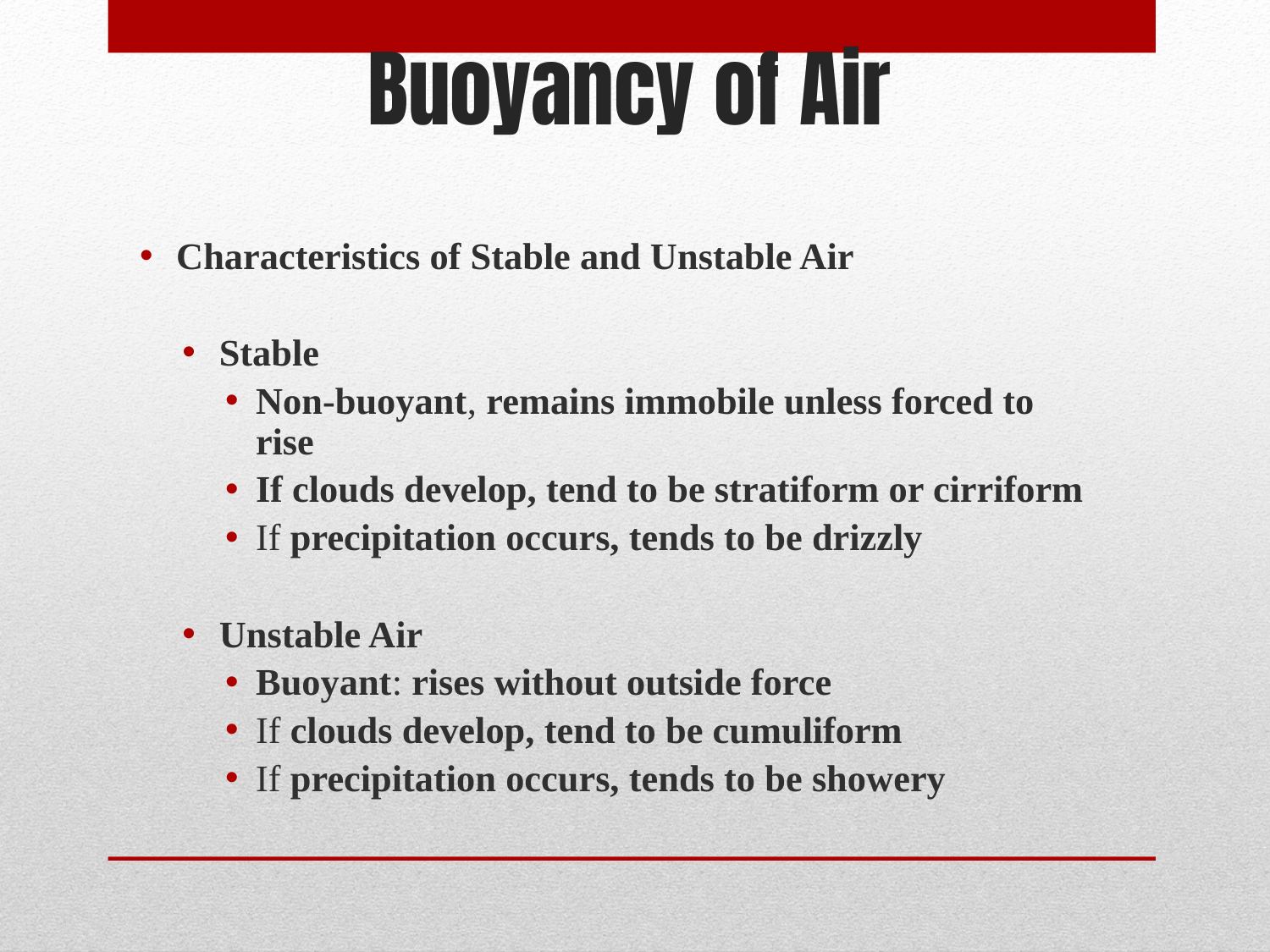

# Buoyancy of Air
Characteristics of Stable and Unstable Air

Stable
Non-buoyant, remains immobile unless forced to rise
If clouds develop, tend to be stratiform or cirriform
If precipitation occurs, tends to be drizzly

Unstable Air
Buoyant: rises without outside force
If clouds develop, tend to be cumuliform
If precipitation occurs, tends to be showery